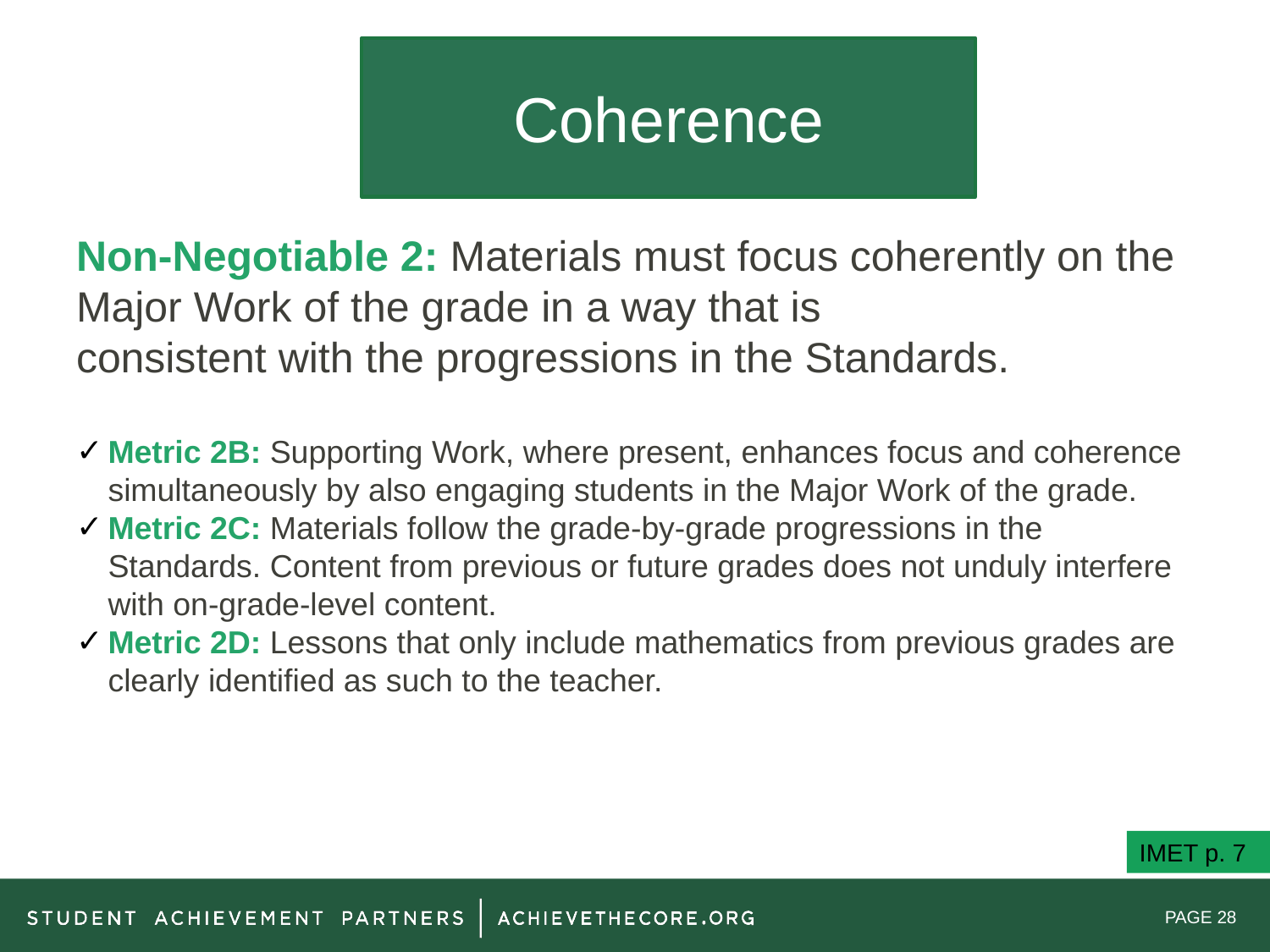

# Coherence
Non-Negotiable 2: Materials must focus coherently on the Major Work of the grade in a way that is
consistent with the progressions in the Standards.

Metric 2B: Supporting Work, where present, enhances focus and coherence simultaneously by also engaging students in the Major Work of the grade.
Metric 2C: Materials follow the grade-by-grade progressions in the Standards. Content from previous or future grades does not unduly interfere with on-grade-level content.
Metric 2D: Lessons that only include mathematics from previous grades are clearly identified as such to the teacher.

IMET p. 7